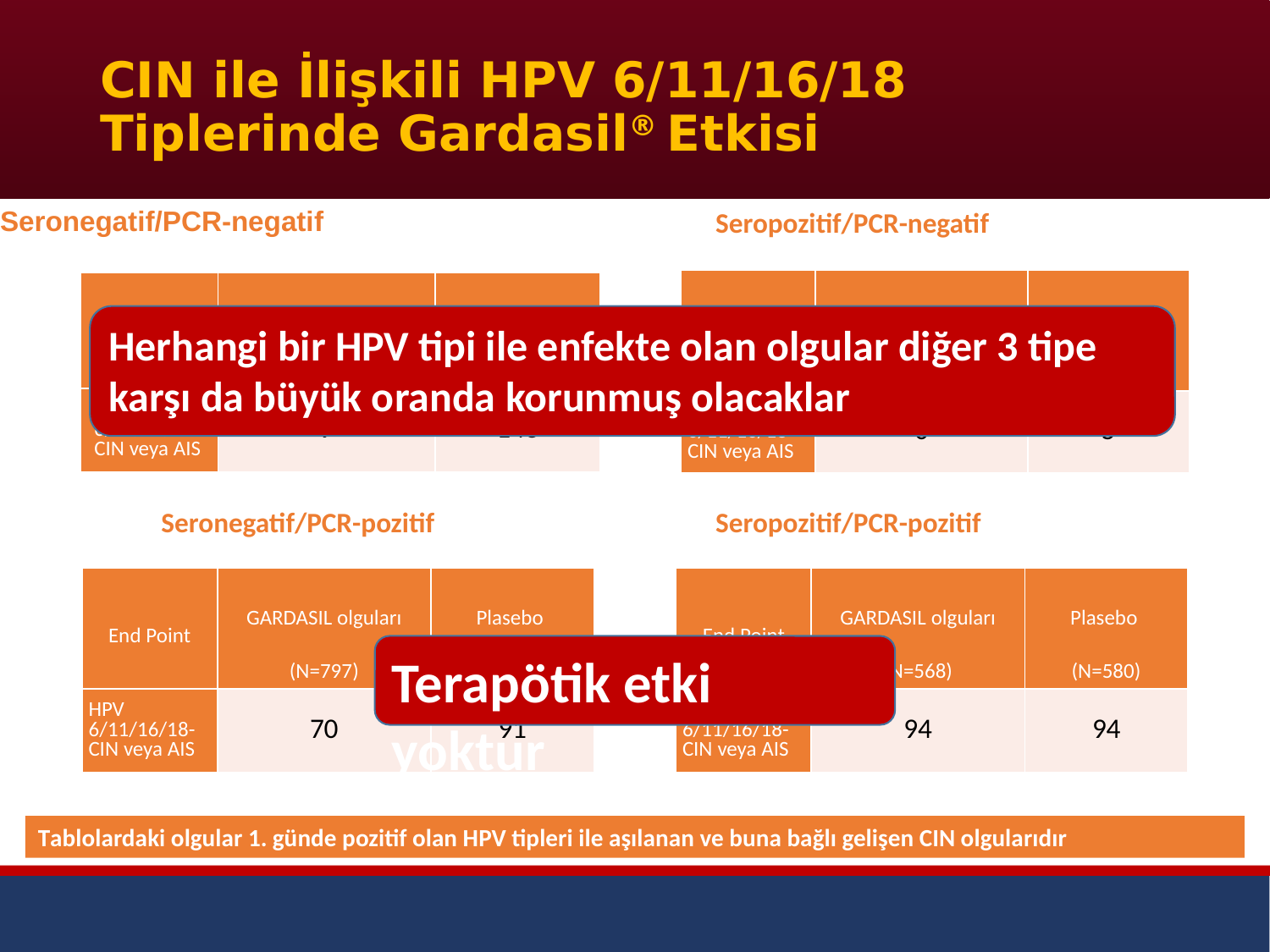

# CIN ile İlişkili HPV 6/11/16/18  Tiplerinde Gardasil® Etkisi
Seropozitif/PCR-negatif
Seronegatif/PCR-negatif
| End Point | GARDASIL olguları (N=1242) | Plasebo (N=1283) |
| --- | --- | --- |
| HPV 6/11/16/18-CIN veya AIS | 0 | 5 |
| End Point | GARDASIL™ olguları (N=8,625) | Plasebo (N=8,673) |
| --- | --- | --- |
| HPV 6/11/16/18-CIN veya AIS | 9 | 143 |
Herhangi bir HPV tipi ile enfekte olan olgular diğer 3 tipe karşı da büyük oranda korunmuş olacaklar
Seronegatif/PCR-pozitif
Seropozitif/PCR-pozitif
| End Point | GARDASIL olguları (N=797) | Plasebo (N=768) |
| --- | --- | --- |
| HPV 6/11/16/18-CIN veya AIS | 70 | 91 |
| End Point | GARDASIL olguları (N=568) | Plasebo (N=580) |
| --- | --- | --- |
| HPV 6/11/16/18-CIN veya AIS | 94 | 94 |
Terapötik etki yoktur
Tablolardaki olgular 1. günde pozitif olan HPV tipleri ile aşılanan ve buna bağlı gelişen CIN olgularıdır